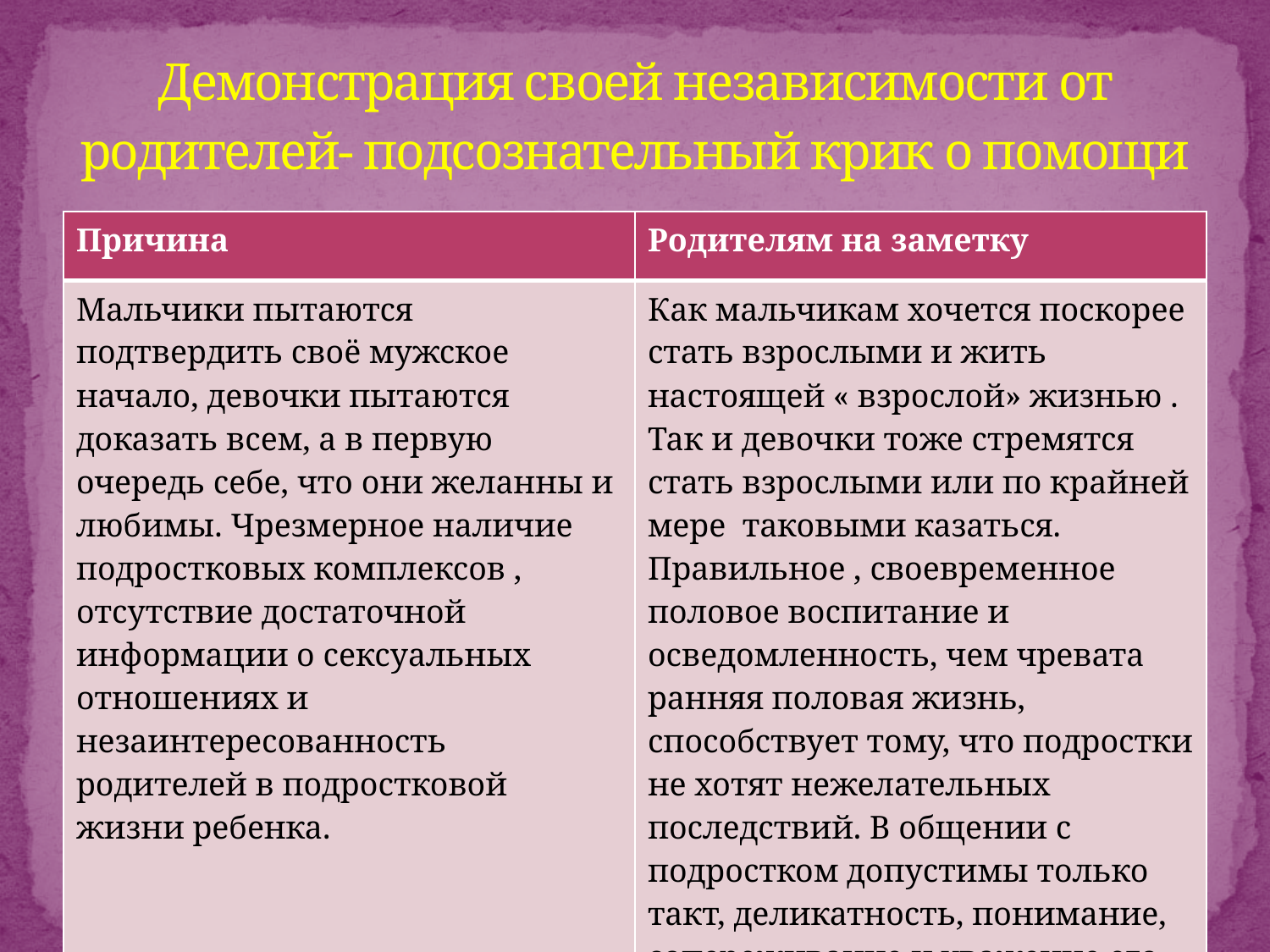

# Демонстрация своей независимости от родителей- подсознательный крик о помощи
| Причина | Родителям на заметку |
| --- | --- |
| Мальчики пытаются подтвердить своё мужское начало, девочки пытаются доказать всем, а в первую очередь себе, что они желанны и любимы. Чрезмерное наличие подростковых комплексов , отсутствие достаточной информации о сексуальных отношениях и незаинтересованность родителей в подростковой жизни ребенка. | Как мальчикам хочется поскорее стать взрослыми и жить настоящей « взрослой» жизнью . Так и девочки тоже стремятся стать взрослыми или по крайней мере таковыми казаться. Правильное , своевременное половое воспитание и осведомленность, чем чревата ранняя половая жизнь, способствует тому, что подростки не хотят нежелательных последствий. В общении с подростком допустимы только такт, деликатность, понимание, сопереживание и уважение его прав как личности. |